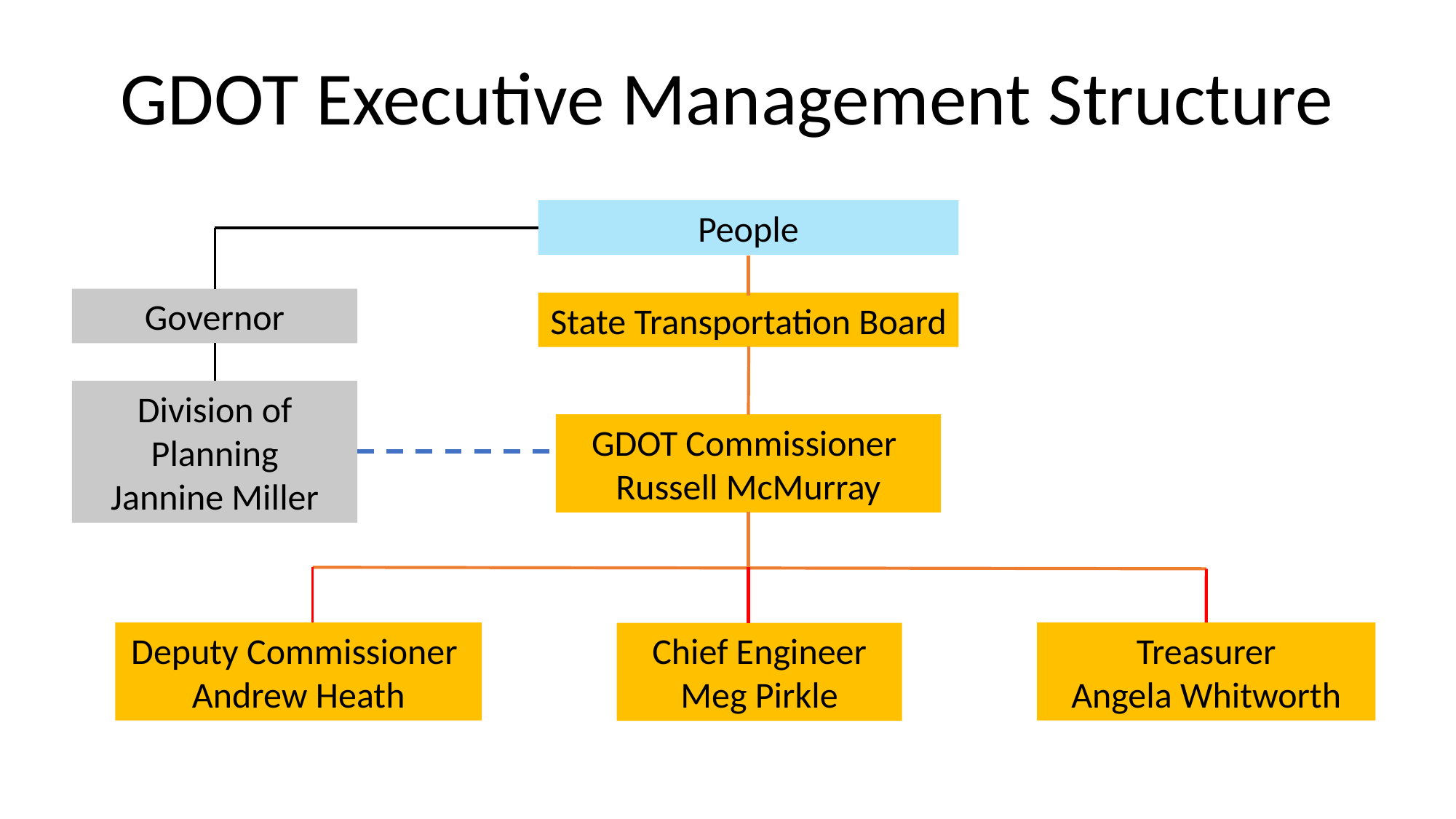

# GDOT Executive Management Structure
People
Governor
State Transportation Board
Division of Planning
Jannine Miller
GDOT Commissioner
Russell McMurray
Deputy Commissioner
Andrew Heath
Treasurer
Angela Whitworth
Chief Engineer
Meg Pirkle